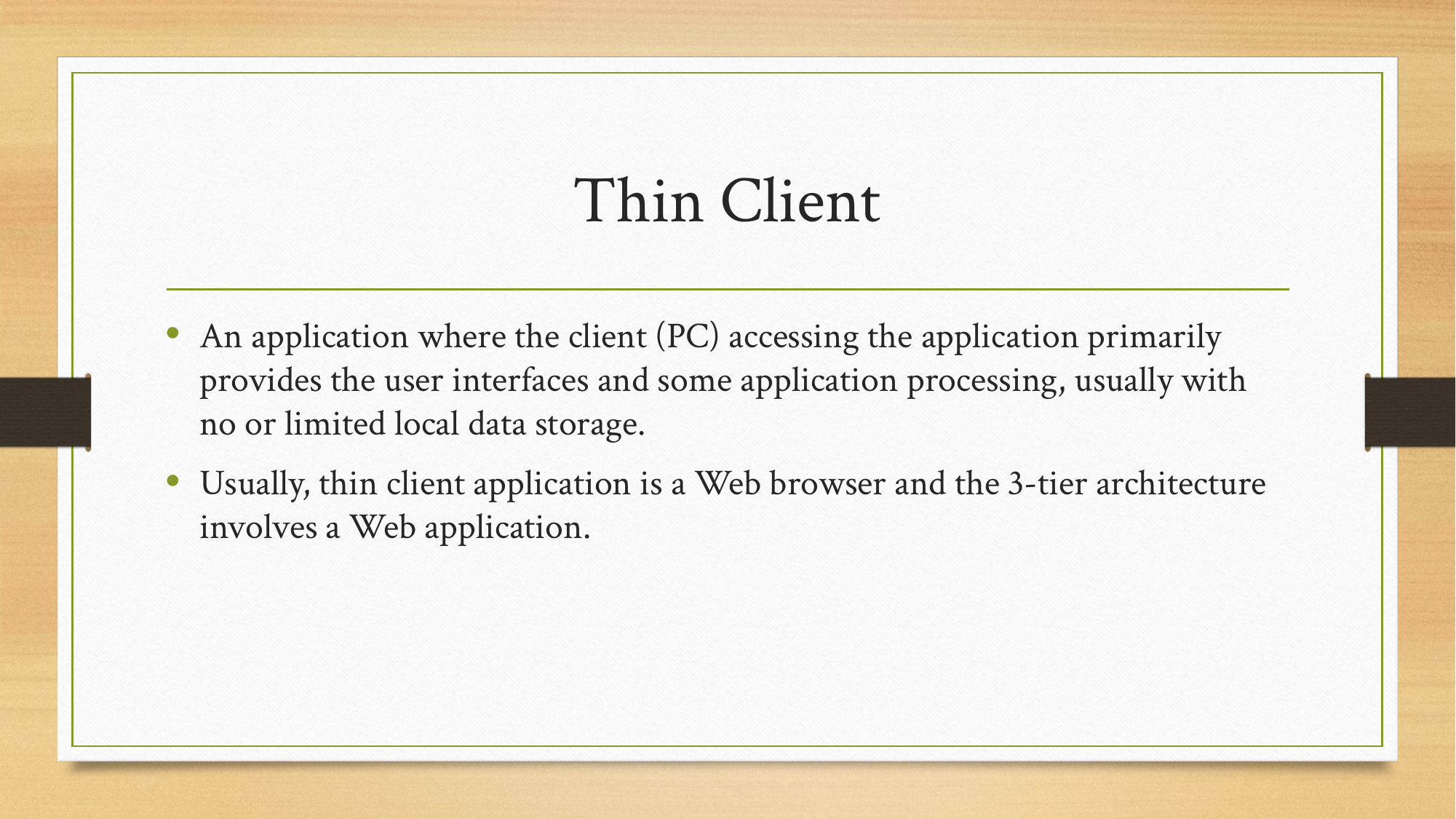

# Thin Client
An application where the client (PC) accessing the application primarily provides the user interfaces and some application processing, usually with no or limited local data storage.
Usually, thin client application is a Web browser and the 3-tier architecture involves a Web application.